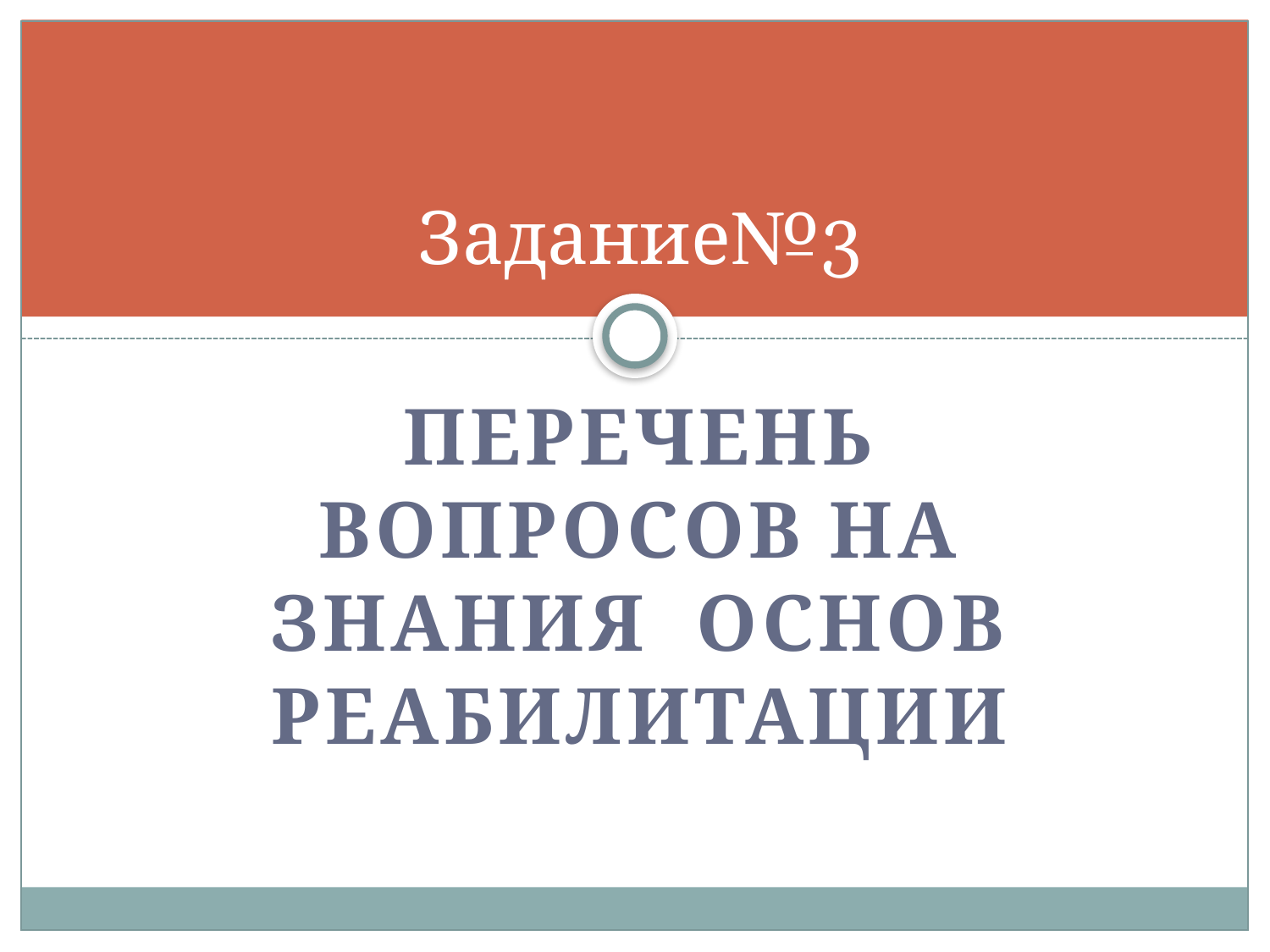

# Задание№3
Перечень вопросов на знания  основ реабилитации